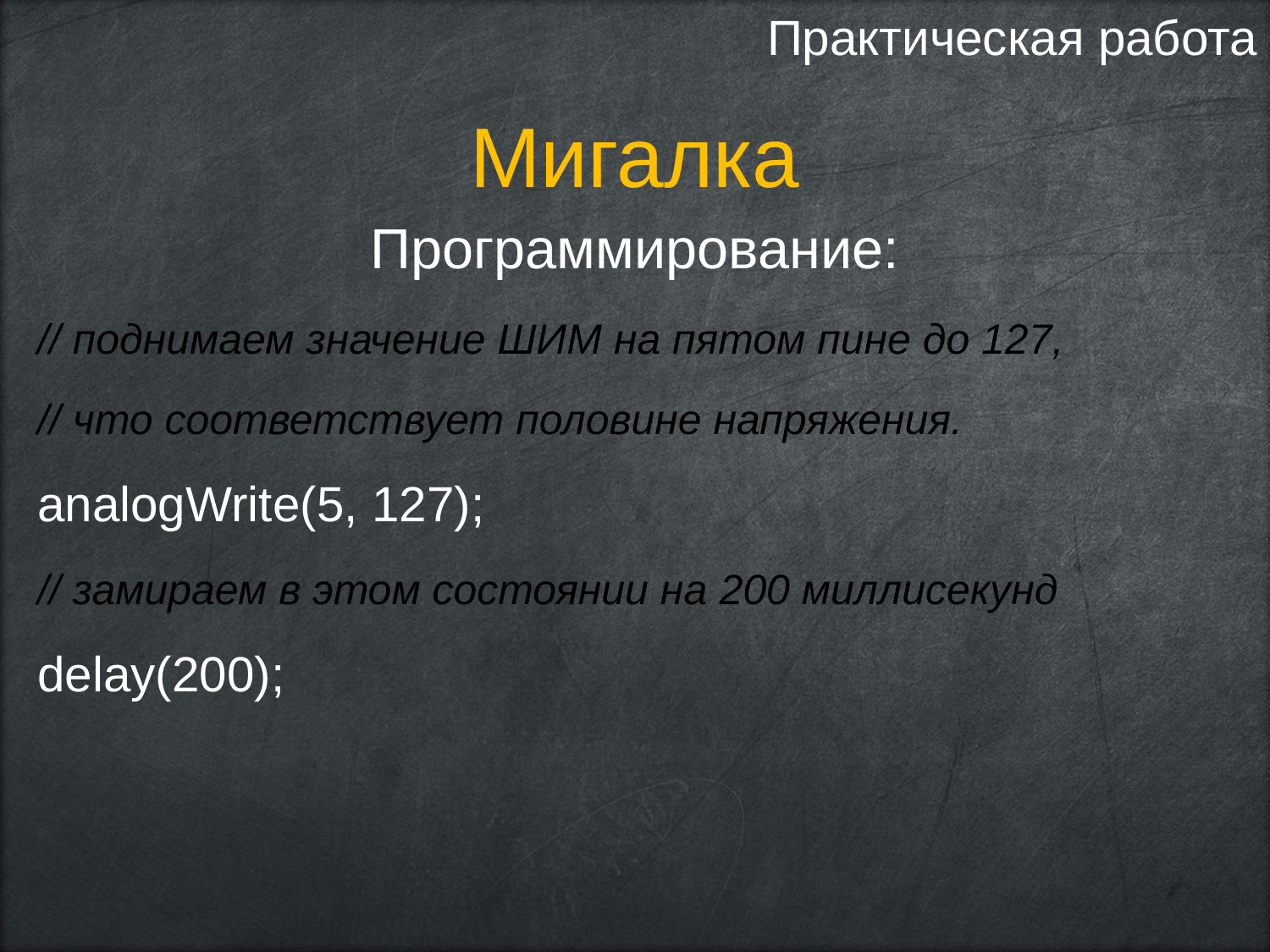

Практическая работа
Мигалка
Программирование:
// поднимаем значение ШИМ на пятом пине до 127,
// что соответствует половине напряжения.
analogWrite(5, 127);
// замираем в этом состоянии на 200 миллисекунд
delay(200);